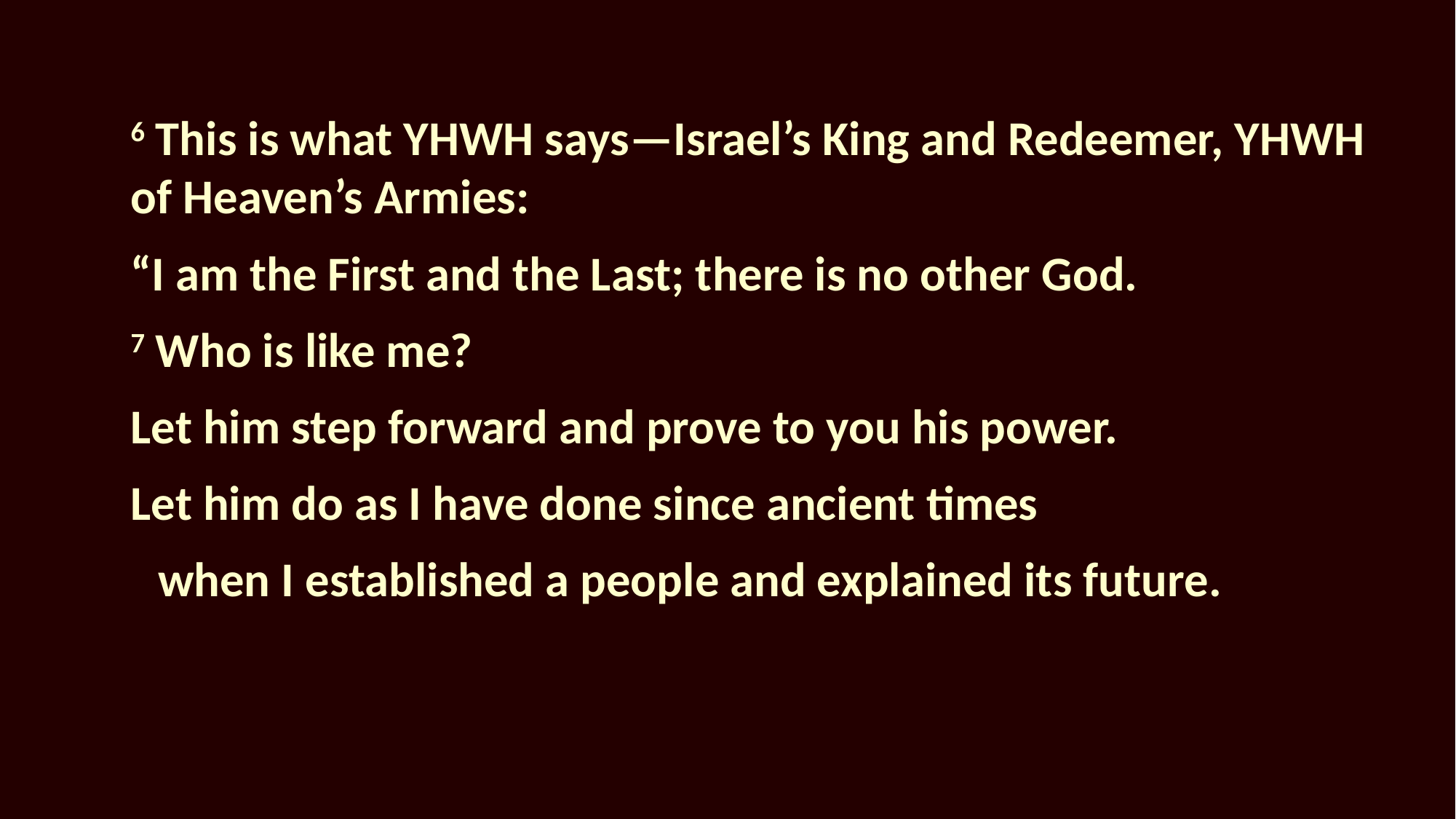

6 This is what YHWH says—Israel’s King and Redeemer, YHWH of Heaven’s Armies:
“I am the First and the Last; there is no other God.
7 Who is like me?
Let him step forward and prove to you his power.
Let him do as I have done since ancient times
when I established a people and explained its future.